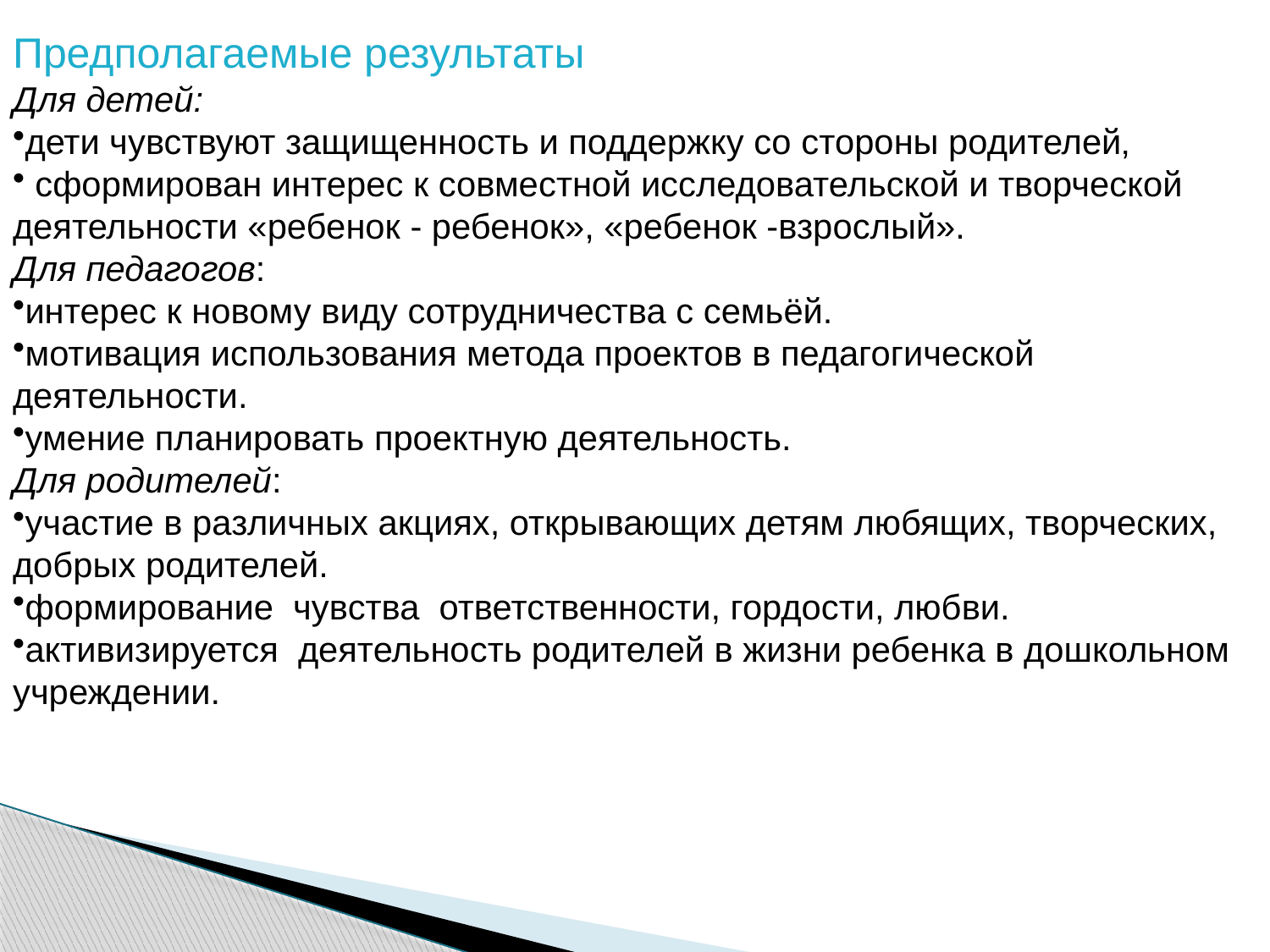

Предполагаемые результаты
Для детей:
дети чувствуют защищенность и поддержку со стороны родителей‚
 сформирован интерес к совместной исследовательской и творческой деятельности «ребенок - ребенок», «ребенок -взрослый».
Для педагогов:
интерес к новому виду сотрудничества с семьёй.
мотивация использования метода проектов в педагогической деятельности.
умение планировать проектную деятельность.
Для родителей:
участие в различных акциях, открывающих детям любящих, творческих, добрых родителей.
формирование  чувства  ответственности, гордости, любви.
активизируется  деятельность родителей в жизни ребенка в дошкольном учреждении.